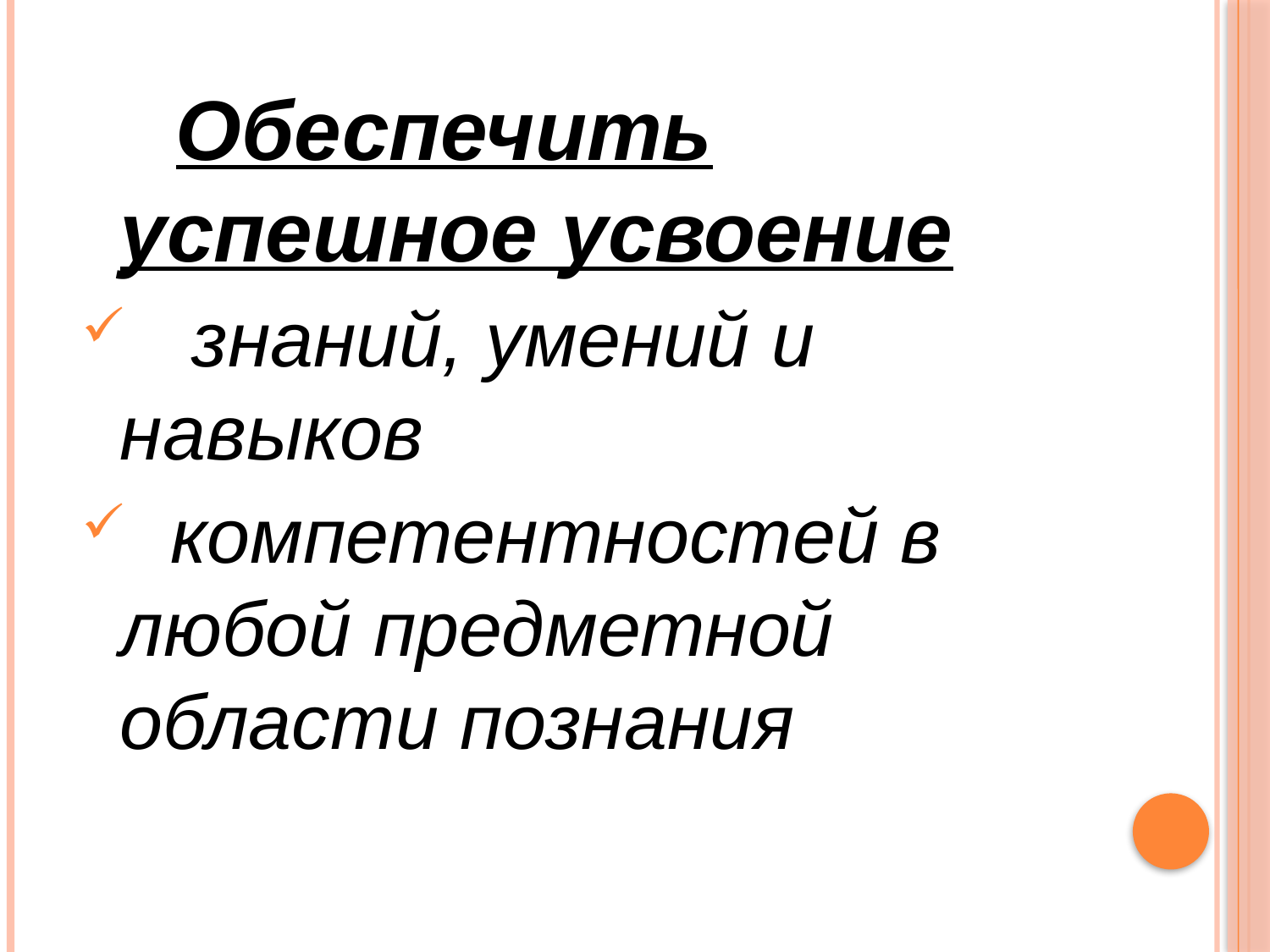

Обеспечить успешное усвоение
   знаний, умений и навыков
  компетентностей в любой предметной области познания